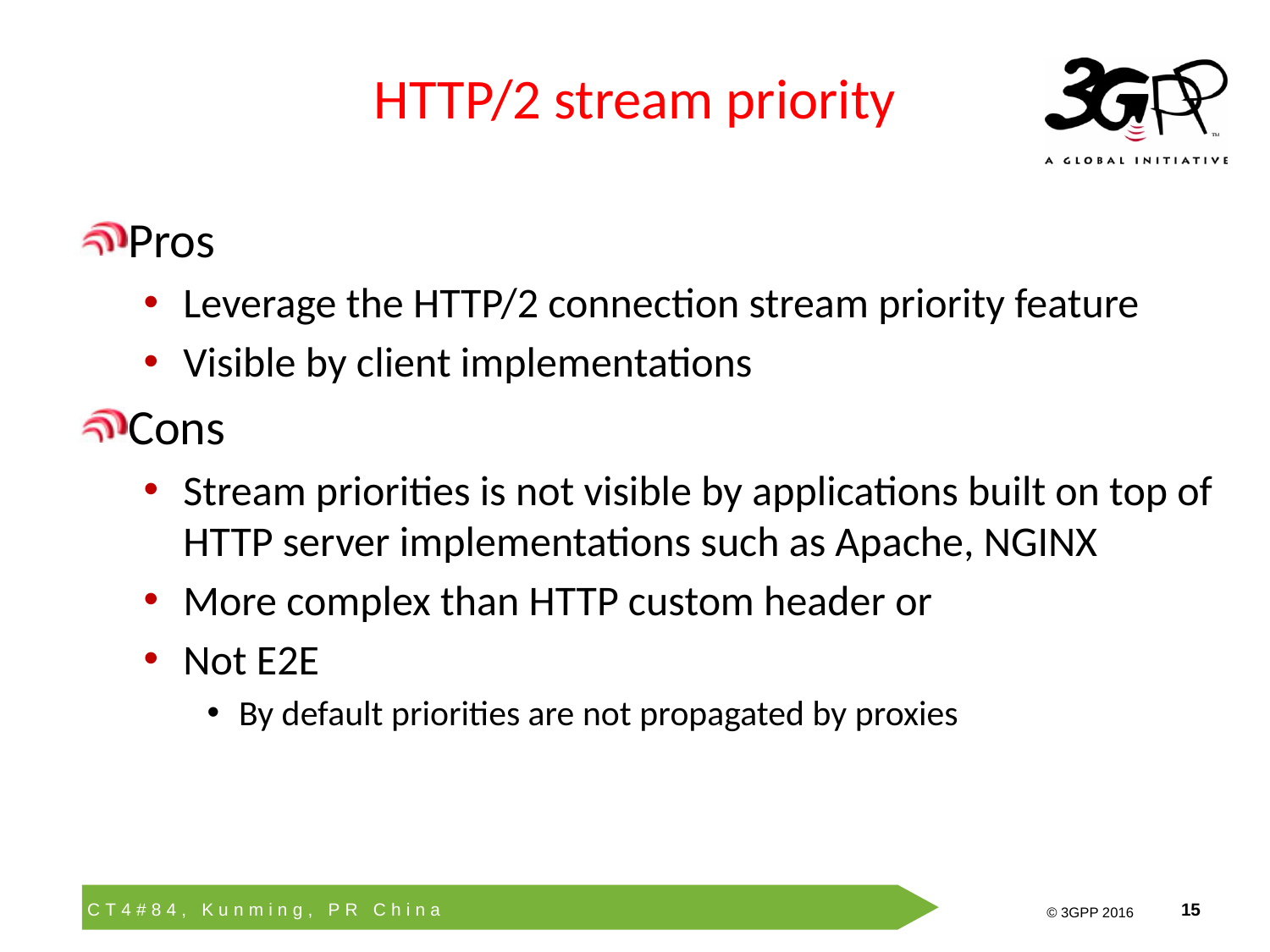

# HTTP/2 stream priority
Pros
Leverage the HTTP/2 connection stream priority feature
Visible by client implementations
Cons
Stream priorities is not visible by applications built on top of HTTP server implementations such as Apache, NGINX
More complex than HTTP custom header or
Not E2E
By default priorities are not propagated by proxies